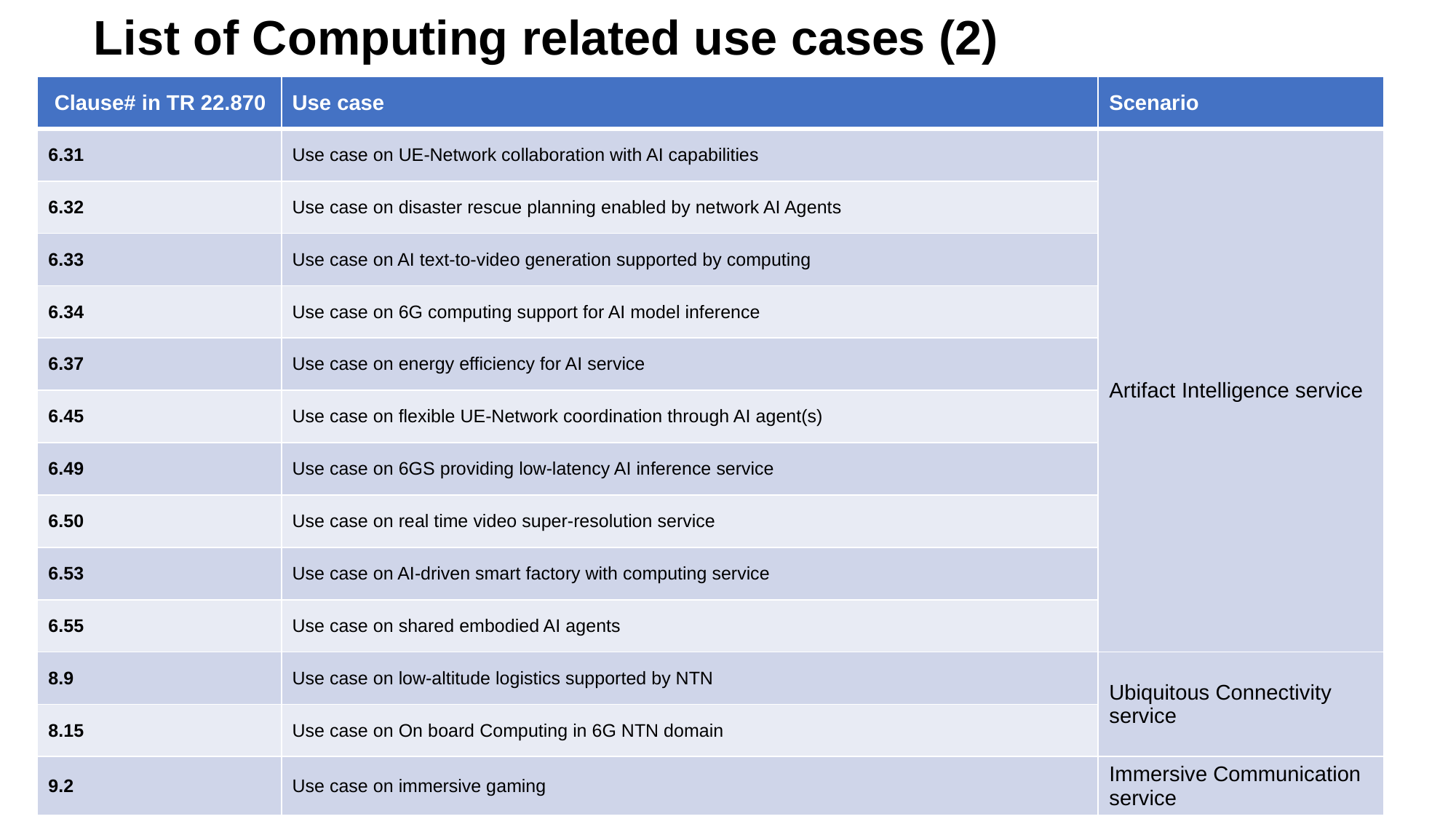

# List of Computing related use cases (2)
| Clause# in TR 22.870 | Use case | Scenario |
| --- | --- | --- |
| 6.31 | Use case on UE-Network collaboration with AI capabilities | Artifact Intelligence service |
| 6.32 | Use case on disaster rescue planning enabled by network AI Agents |  |
| 6.33 | Use case on AI text-to-video generation supported by computing |  |
| 6.34 | Use case on 6G computing support for AI model inference |  |
| 6.37 | Use case on energy efficiency for AI service |  |
| 6.45 | Use case on flexible UE-Network coordination through AI agent(s) |  |
| 6.49 | Use case on 6GS providing low-latency AI inference service |  |
| 6.50 | Use case on real time video super-resolution service |  |
| 6.53 | Use case on AI-driven smart factory with computing service |  |
| 6.55 | Use case on shared embodied AI agents |  |
| 8.9 | Use case on low-altitude logistics supported by NTN | Ubiquitous Connectivity service |
| 8.15 | Use case on On board Computing in 6G NTN domain |  |
| 9.2 | Use case on immersive gaming | Immersive Communication service |